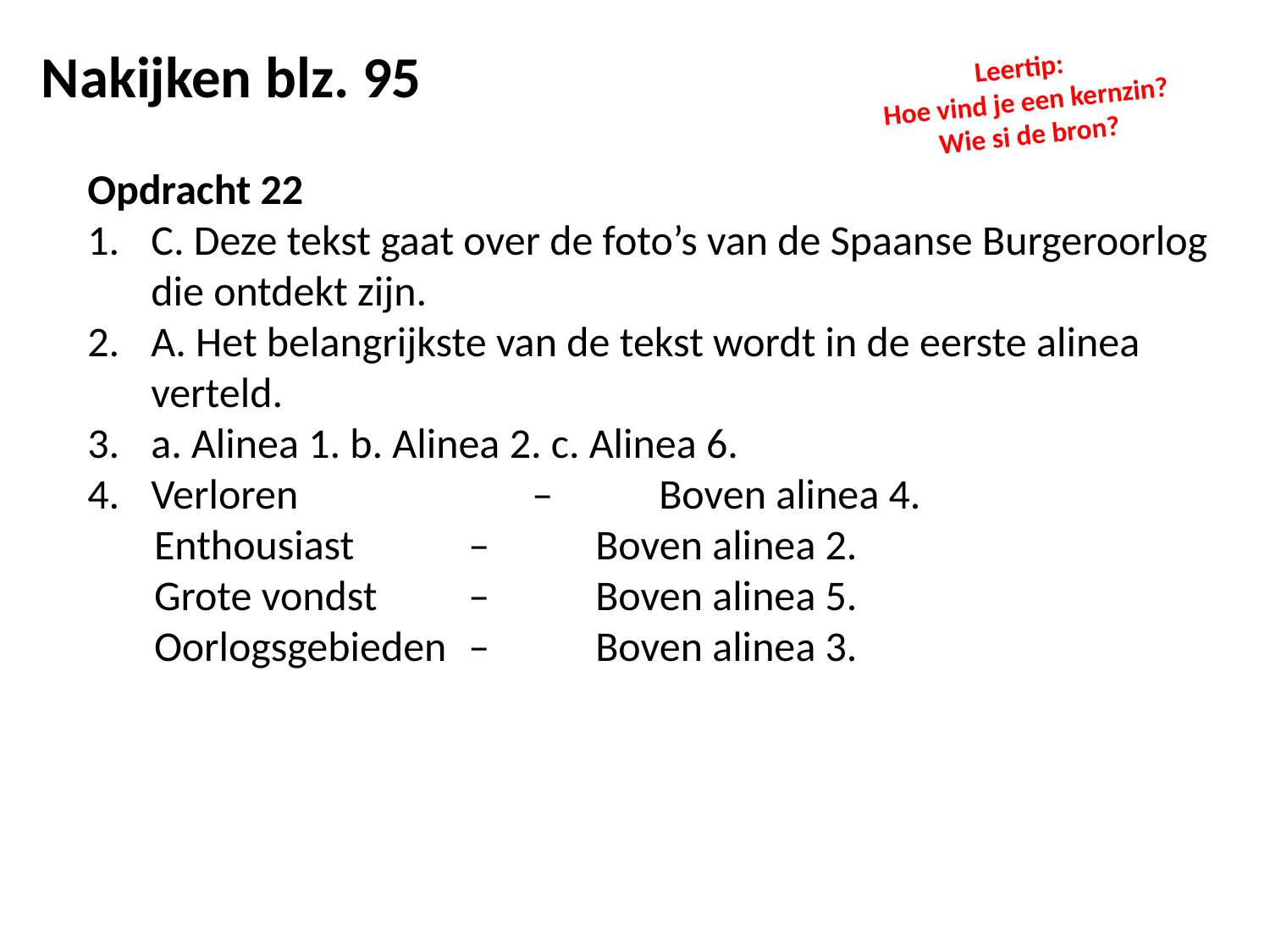

Nakijken blz. 95
Leertip:
Hoe vind je een kernzin?
Wie si de bron?
Opdracht 22
C. Deze tekst gaat over de foto’s van de Spaanse Burgeroorlog die ontdekt zijn.
A. Het belangrijkste van de tekst wordt in de eerste alinea verteld.
a. Alinea 1. b. Alinea 2. c. Alinea 6.
Verloren		–	Boven alinea 4.
       Enthousiast	–	Boven alinea 2.
       Grote vondst	–	Boven alinea 5.
       Oorlogsgebieden	–	Boven alinea 3.